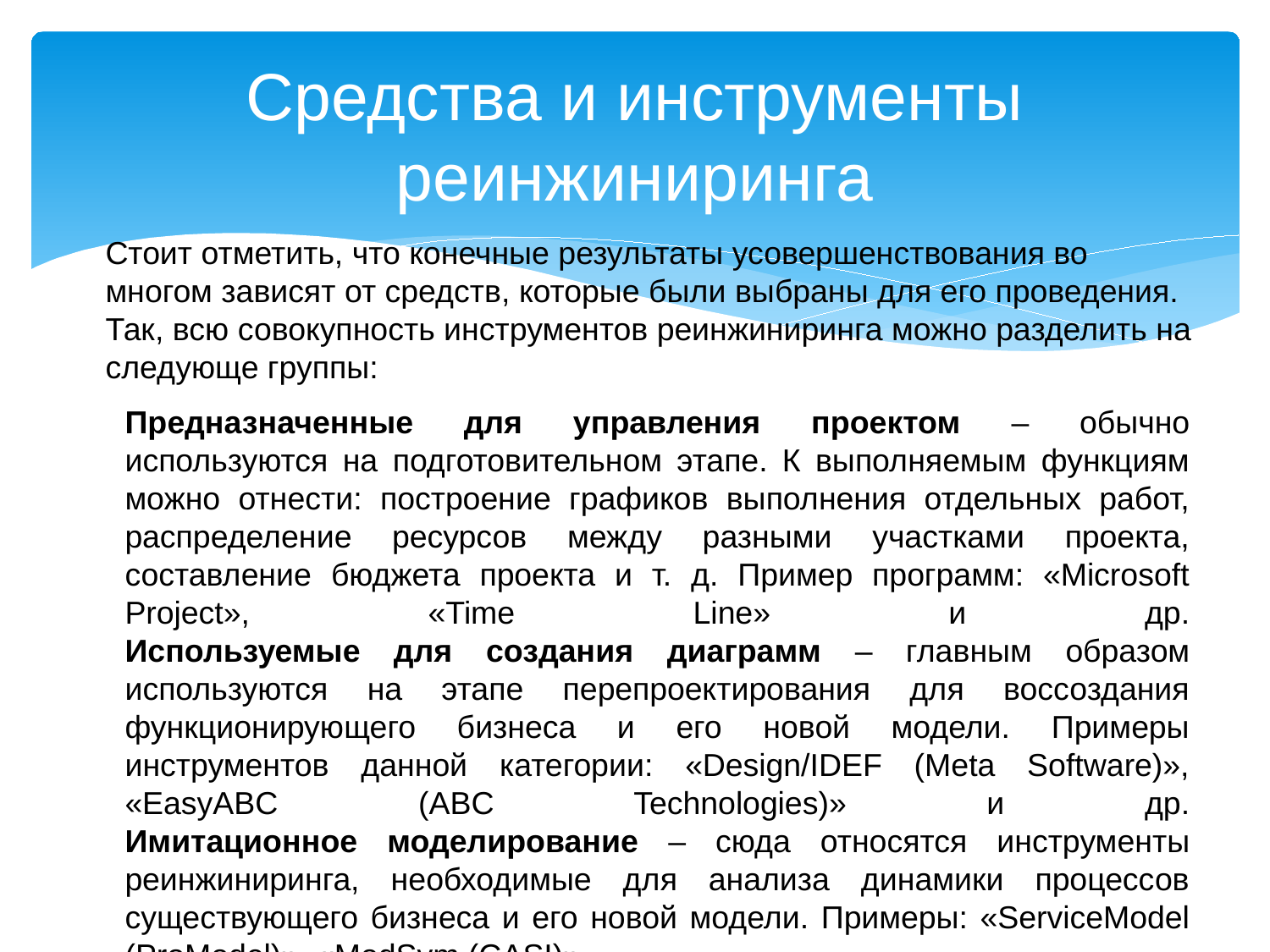

# Средства и инструменты реинжиниринга
Стоит отметить, что конечные результаты усовершенствования во многом зависят от средств, которые были выбраны для его проведения. Так, всю совокупность инструментов реинжиниринга можно разделить на следующе группы:

Предназначенные для управления проектом – обычно используются на подготовительном этапе. К выполняемым функциям можно отнести: построение графиков выполнения отдельных работ, распределение ресурсов между разными участками проекта, составление бюджета проекта и т. д. Пример программ: «Microsoft Project», «Time Line» и др.
Используемые для создания диаграмм – главным образом используются на этапе перепроектирования для воссоздания функционирующего бизнеса и его новой модели. Примеры инструментов данной категории: «Design/IDEF (Meta Software)», «EasyABC (ABC Technologies)» и др.
Имитационное моделирование – сюда относятся инструменты реинжиниринга, необходимые для анализа динамики процессов существующего бизнеса и его новой модели. Примеры: «ServiceModel (ProModel)», «ModSym (CASI)».